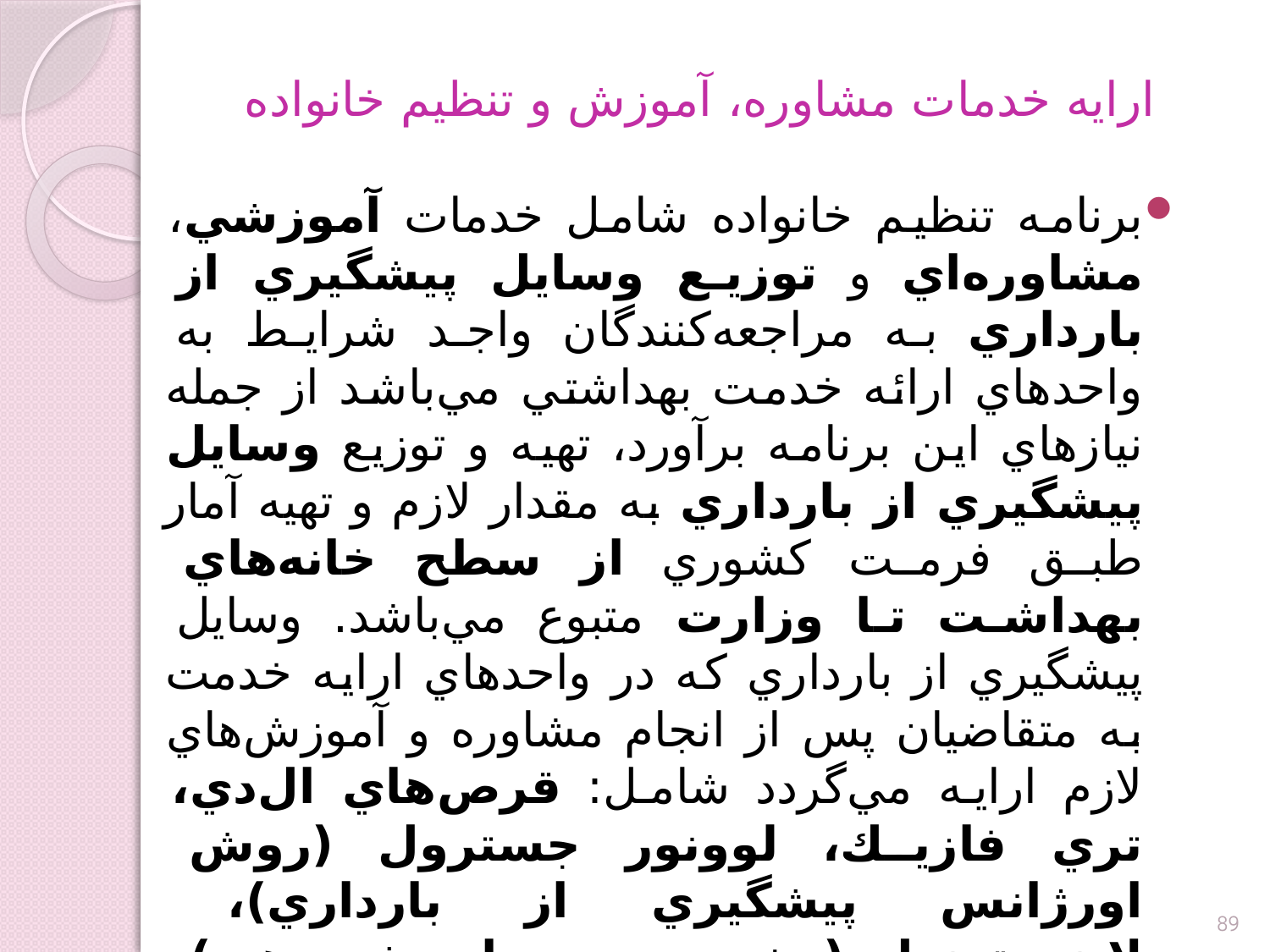

# ارايه خدمات مشاوره، آموزش و تنظيم خانواده
برنامه تنظيم خانواده شامل خدمات آموزشي، مشاوره‌اي و توزيع وسايل پيشگيري از بارداري به مراجعه‌كنندگان واجد شرايط به واحدهاي ارائه خدمت بهداشتي مي‌باشد از جمله نيازهاي اين برنامه برآورد، تهيه و توزيع وسايل پيشگيري از بارداري به مقدار لازم و تهيه آمار طبق فرمت كشوري از سطح خانه‌هاي بهداشت تا وزارت متبوع مي‌باشد. وسايل پيشگيري از بارداري كه در واحدهاي ارايه خدمت به متقاضيان پس از انجام مشاوره و آموزش‌هاي لازم ارايه مي‌‌گردد شامل: قرص‌هاي ال‌دي، تري فازيك، لوونور جسترول (روش اورژانس پيشگيري از بارداري)، لاينسترنول (مخصوص دوران شيردهي)، آمپول‌هاي يك ماهه (سيكلوفم)، آمپول‌هاي سه ماهه (مگسترون)، آيودي، كاندوم مي‌‌باشد.
89